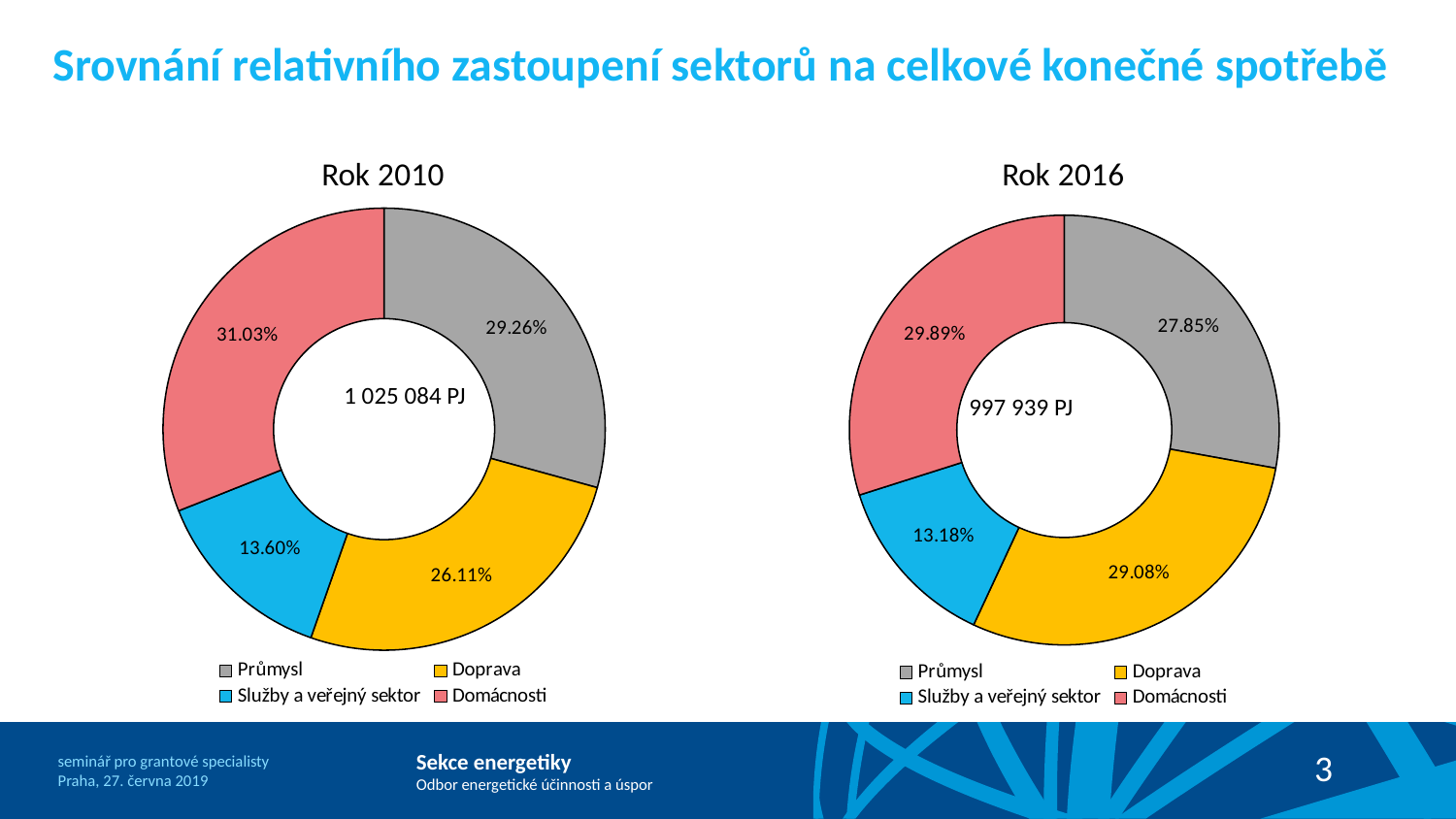

Srovnání relativního zastoupení sektorů na celkové konečné spotřebě

### Chart:

| Category | Rok 2010 |
|---|---|
| Průmysl | 292276.036 |
| Doprava | 260815.59699999992 |
| Služby a veřejný sektor | 135831.886 |
| Domácnosti | 309927.09 |

### Chart: Rok 2016

| Category | Rok 2010 |
|---|---|
| Průmysl | 269936.239 |
| Doprava | 281874.70999999996 |
| Služby a veřejný sektor | 127737.685 |
| Domácnosti | 289780.35 |
1 025 084 PJ
997 939 PJ